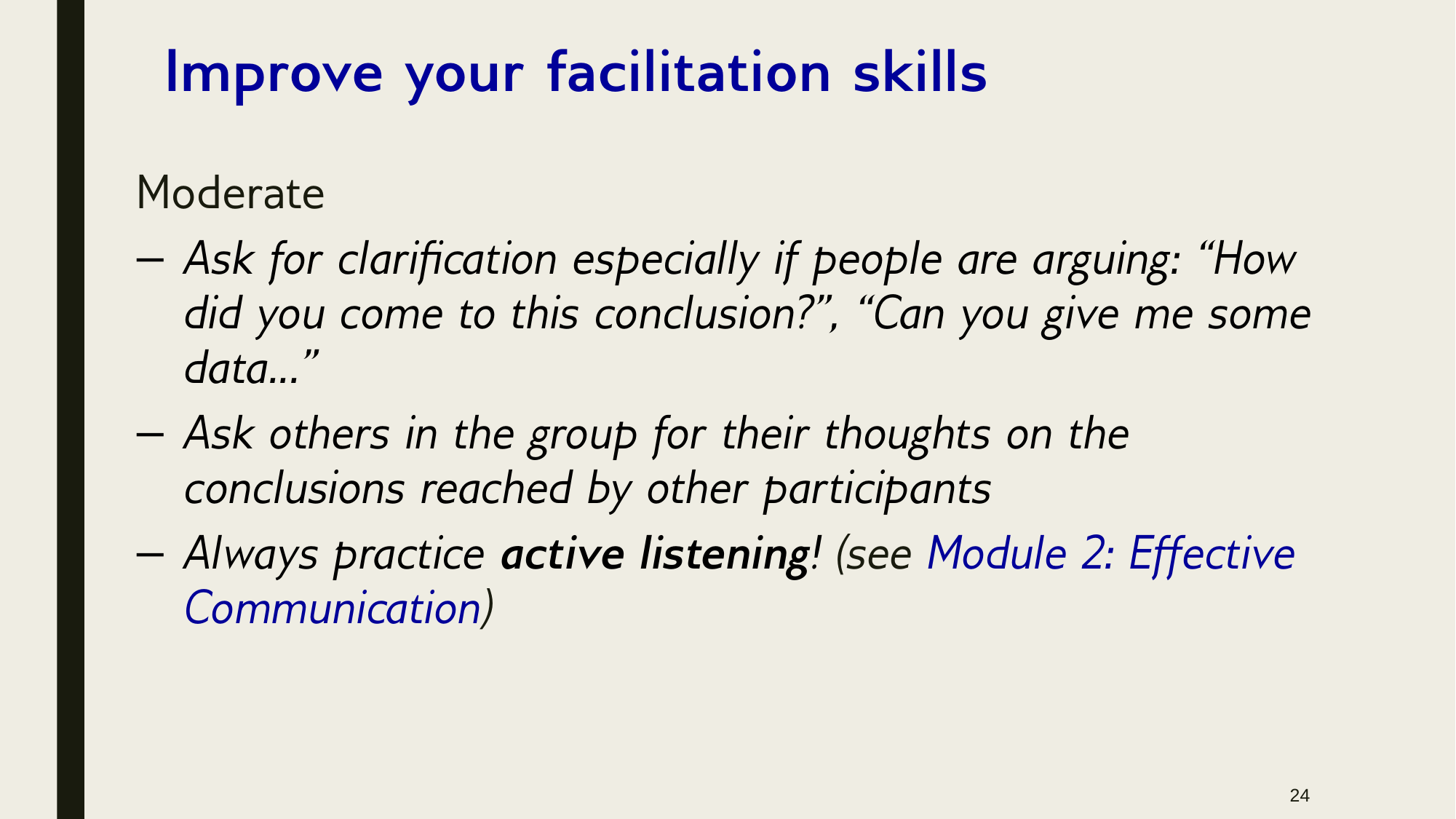

Improve your facilitation skills
Moderate
Ask for clarification especially if people are arguing: “How did you come to this conclusion?”, “Can you give me some data...”
Ask others in the group for their thoughts on the conclusions reached by other participants
Always practice active listening! (see Module 2: Effective Communication)

24